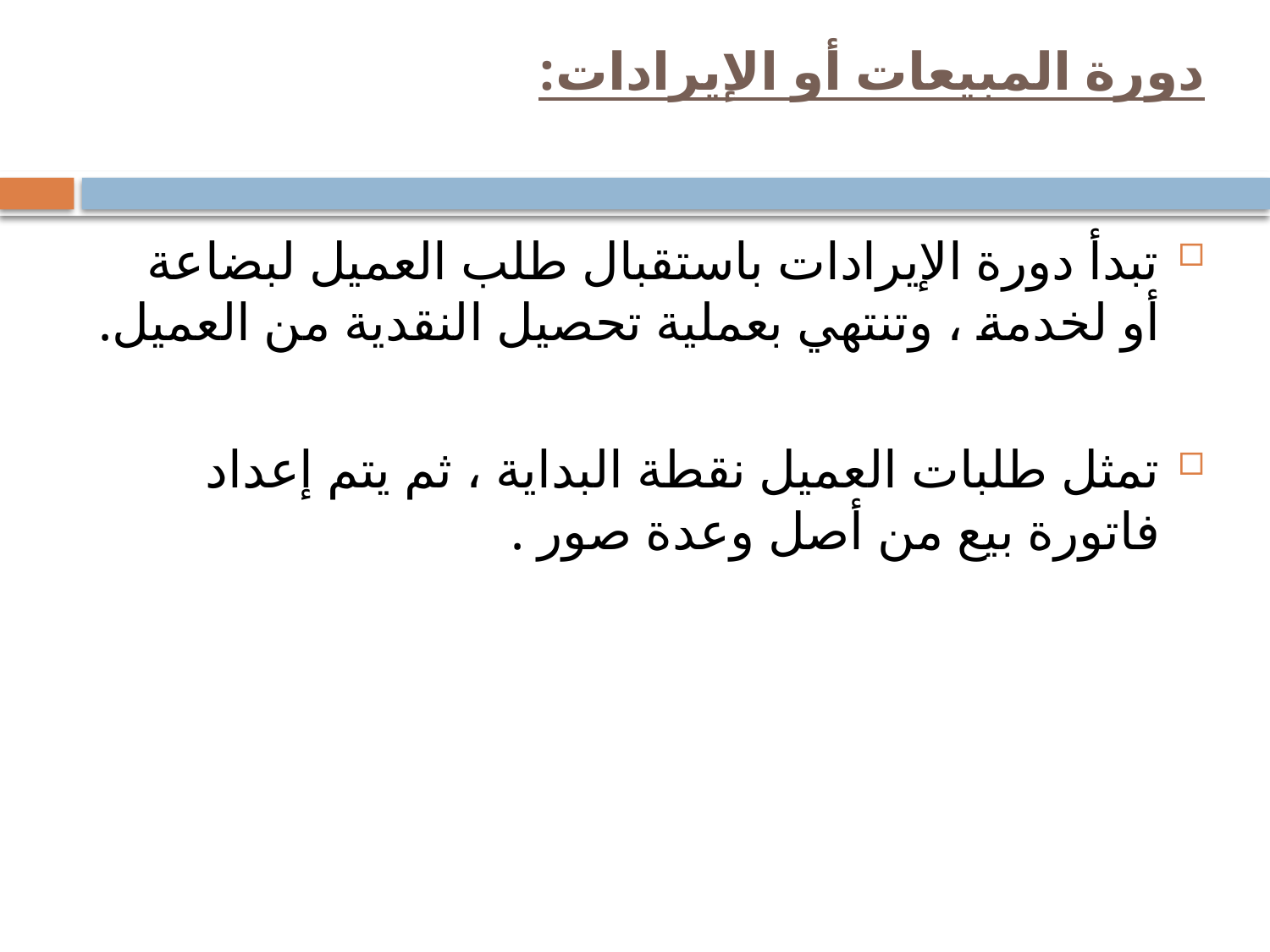

# دورة المبيعات أو الإيرادات:
تبدأ دورة الإيرادات باستقبال طلب العميل لبضاعة أو لخدمة ، وتنتهي بعملية تحصيل النقدية من العميل.

تمثل طلبات العميل نقطة البداية ، ثم يتم إعداد فاتورة بيع من أصل وعدة صور .